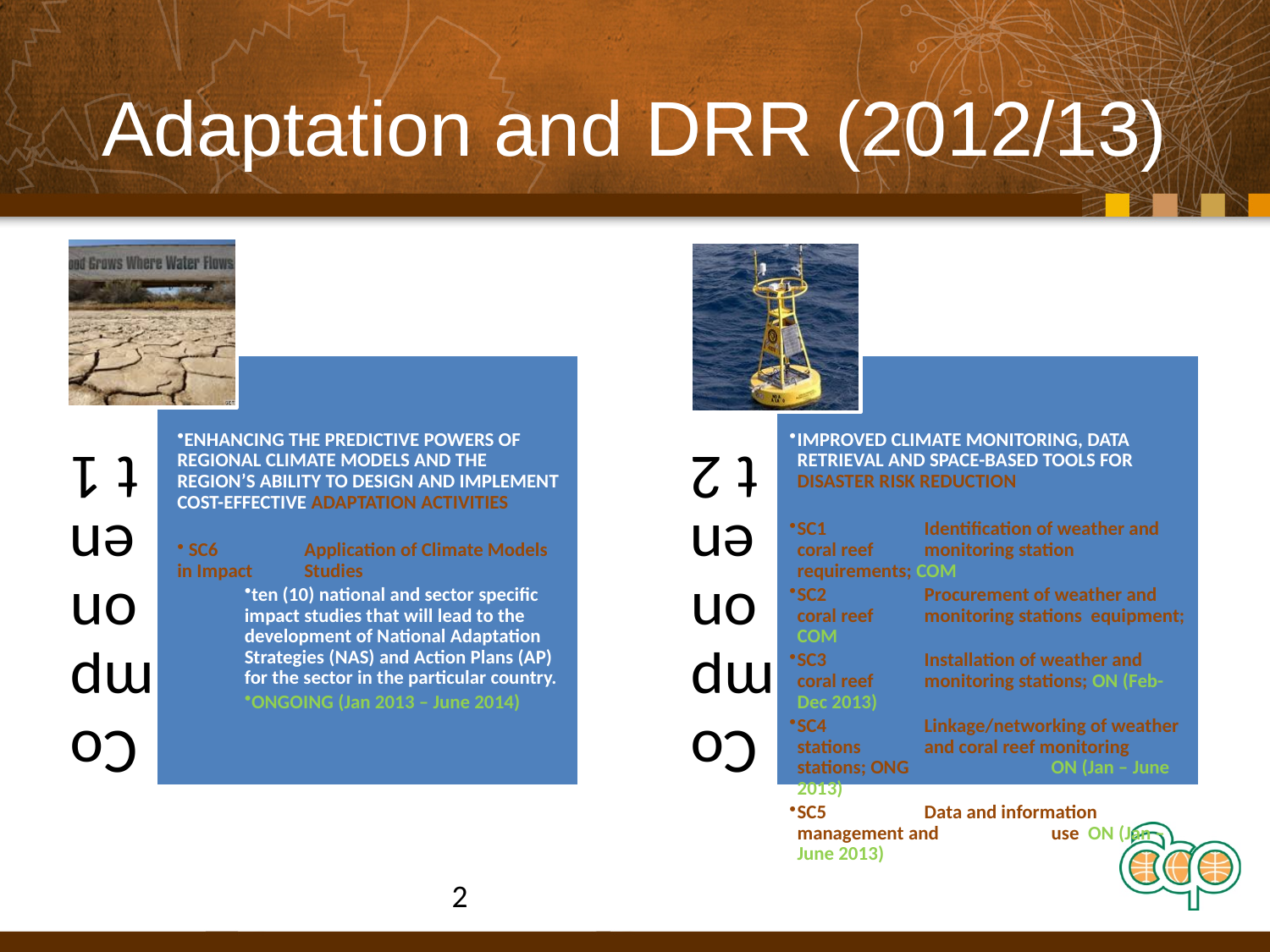

# Adaptation and DRR (2012/13)
Component 1
ENHANCING THE PREDICTIVE POWERS OF REGIONAL CLIMATE MODELS AND THE REGION’S ABILITY TO DESIGN AND IMPLEMENT COST-EFFECTIVE ADAPTATION ACTIVITIES

 SC6	Application of Climate Models in Impact 	Studies
ten (10) national and sector specific impact studies that will lead to the development of National Adaptation Strategies (NAS) and Action Plans (AP) for the sector in the particular country.
ONGOING (Jan 2013 – June 2014)
Component 2
IMPROVED CLIMATE MONITORING, DATA RETRIEVAL AND SPACE-BASED TOOLS FOR DISASTER RISK REDUCTION

SC1	Identification of weather and coral reef 	monitoring station  requirements; COM
SC2	Procurement of weather and coral reef 	monitoring stations  equipment; COM
SC3	Installation of weather and coral reef 	monitoring stations; ON (Feb-Dec 2013)
SC4	Linkage/networking of weather stations 	and coral reef monitoring stations; ONG       	ON (Jan – June 2013)
SC5	Data and information management and 	use  ON (Jan – June 2013)
2